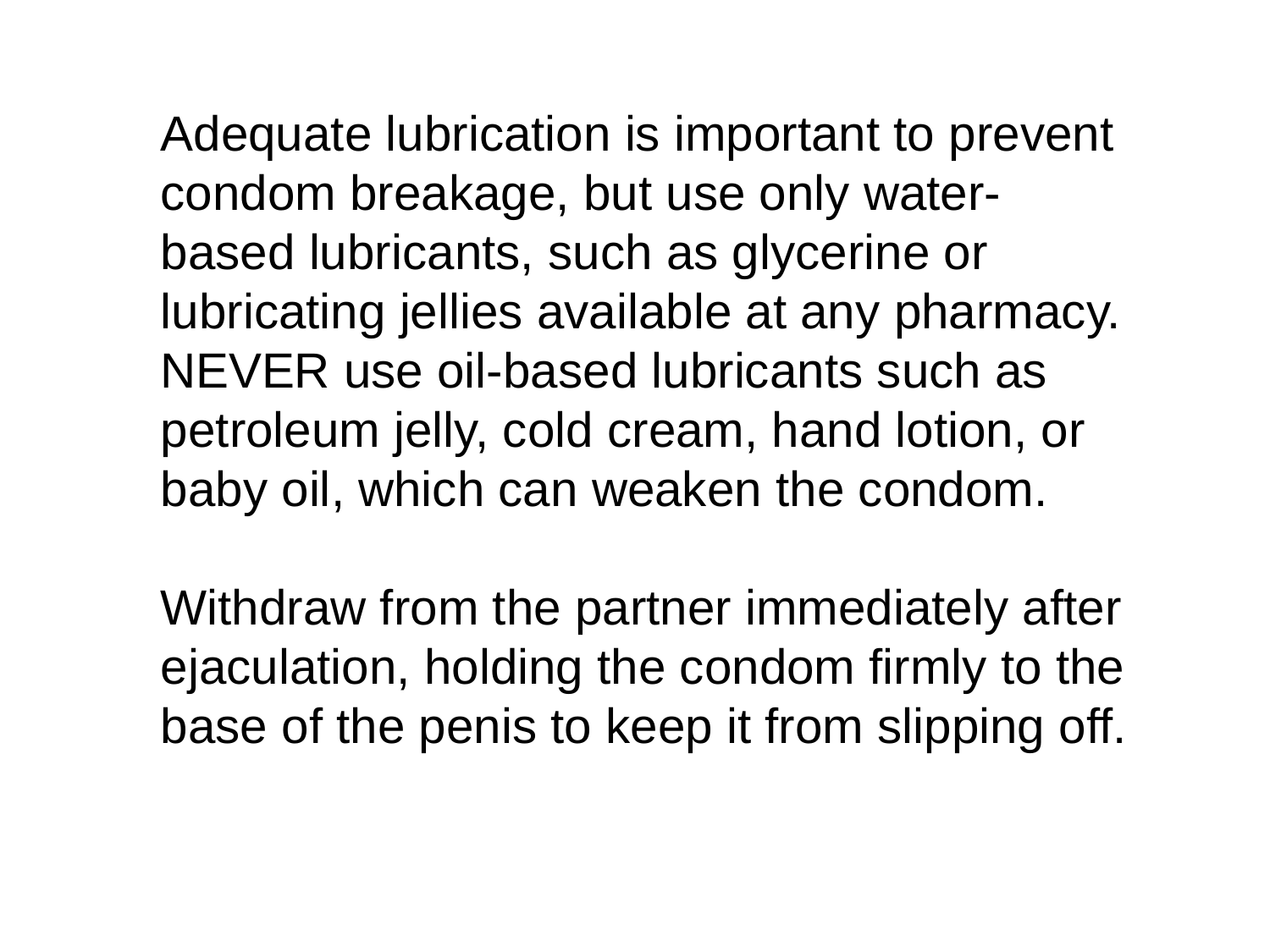

Adequate lubrication is important to prevent condom breakage, but use only water-based lubricants, such as glycerine or lubricating jellies available at any pharmacy. NEVER use oil-based lubricants such as petroleum jelly, cold cream, hand lotion, or baby oil, which can weaken the condom.

Withdraw from the partner immediately after ejaculation, holding the condom firmly to the base of the penis to keep it from slipping off.